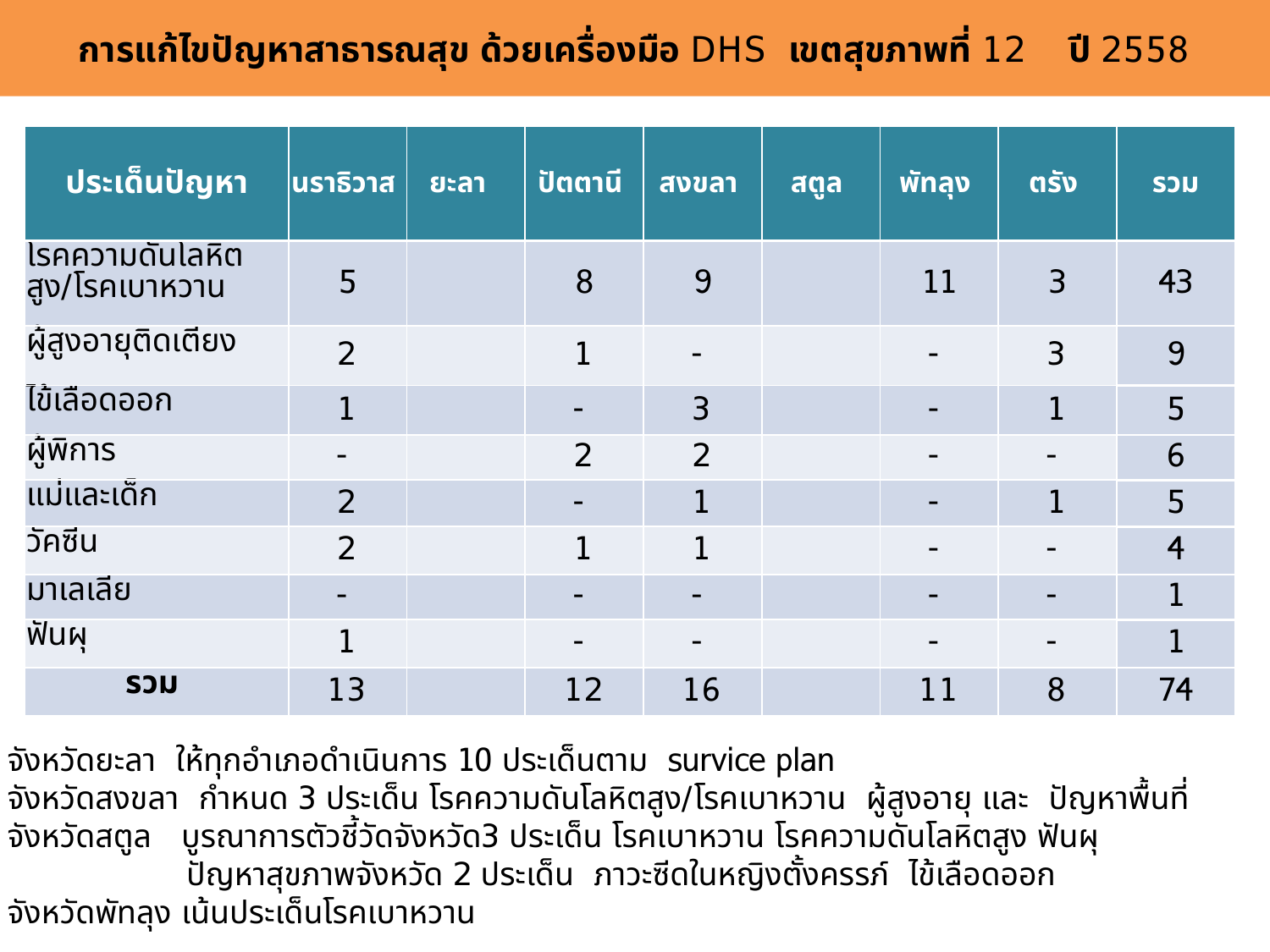

การแก้ไขปัญหาสาธารณสุข ด้วยเครื่องมือ DHS  เขตสุขภาพที่ 12    ปี 2558
| ประเด็นปัญหา | นราธิวาส | ยะลา | ปัตตานี | สงขลา | สตูล | พัทลุง | ตรัง | รวม |
| --- | --- | --- | --- | --- | --- | --- | --- | --- |
| โรคความดันโลหิตสูง/โรคเบาหวาน | 5 |  | 8 | 9 |  | 11 | 3 | 43 |
| ผู้สูงอายุติดเตียง | 2 |  | 1 | - |  | - | 3 | 9 |
| ไข้เลือดออก | 1 |  | - | 3 |  | - | 1 | 5 |
| ผู้พิการ | - |  | 2 | 2 |  | - | - | 6 |
| แม่และเด็ก | 2 |  | - | 1 |  | - | 1 | 5 |
| วัคซีน | 2 |  | 1 | 1 |  | - | - | 4 |
| มาเลเลีย | - |  | - | - |  | - | - | 1 |
| ฟันผุ | 1 |  | - | - |  | - | - | 1 |
| รวม | 13 |  | 12 | 16 |  | 11 | 8 | 74 |
จังหวัดยะลา  ให้ทุกอำเภอดำเนินการ 10 ประเด็นตาม  survice plan
จังหวัดสงขลา  กำหนด 3 ประเด็น โรคความดันโลหิตสูง/โรคเบาหวาน  ผู้สูงอายุ และ  ปัญหาพื้นที่
จังหวัดสตูล   บูรณาการตัวชี้วัดจังหวัด3 ประเด็น โรคเบาหวาน โรคความดันโลหิตสูง ฟันผุ
                  ปัญหาสุขภาพจังหวัด 2 ประเด็น  ภาวะซีดในหญิงตั้งครรภ์  ไข้เลือดออก
จังหวัดพัทลุง เน้นประเด็นโรคเบาหวาน